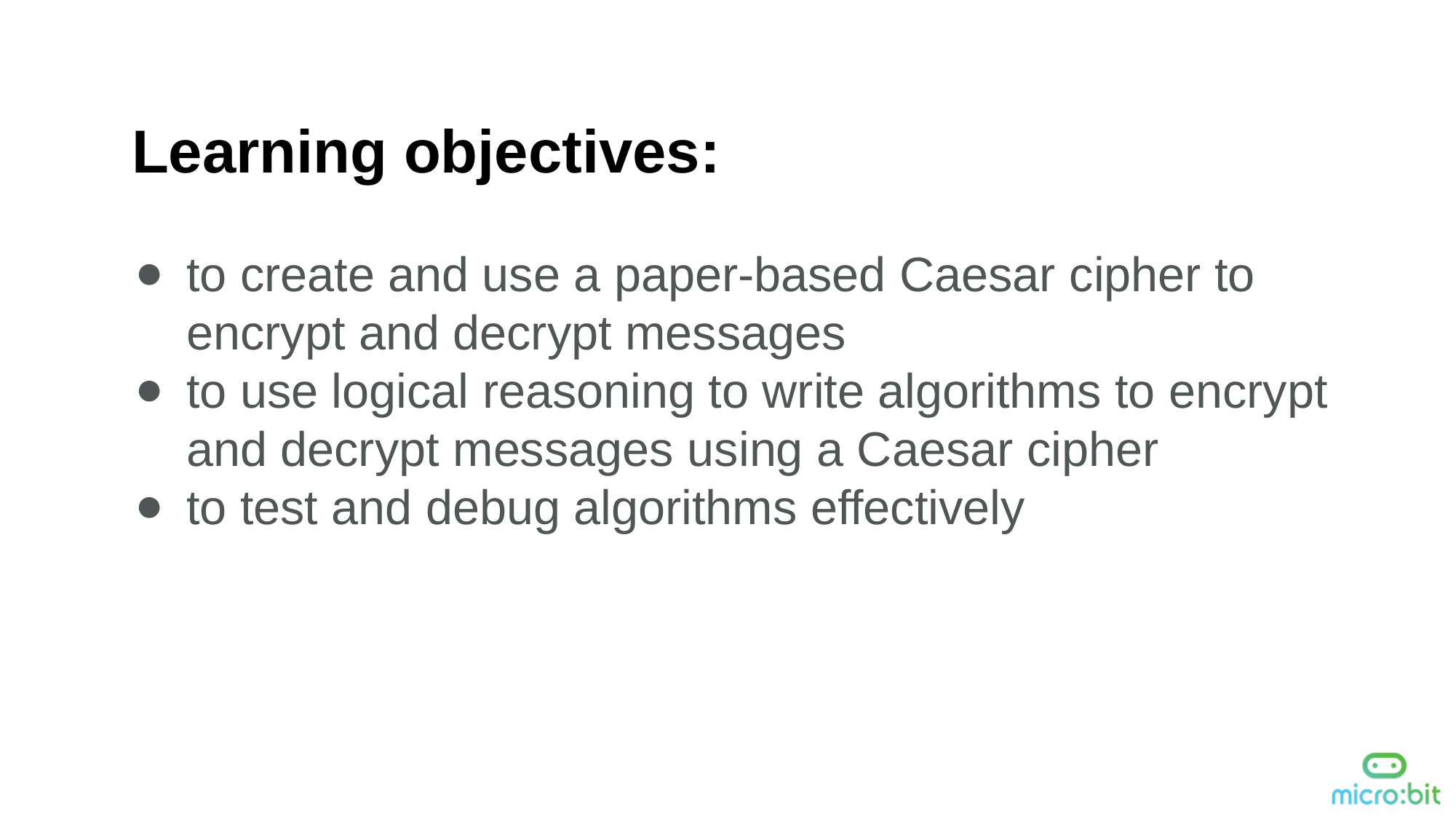

Learning objectives:

to create and use a paper-based Caesar cipher to encrypt and decrypt messages
to use logical reasoning to write algorithms to encrypt and decrypt messages using a Caesar cipher
to test and debug algorithms effectively